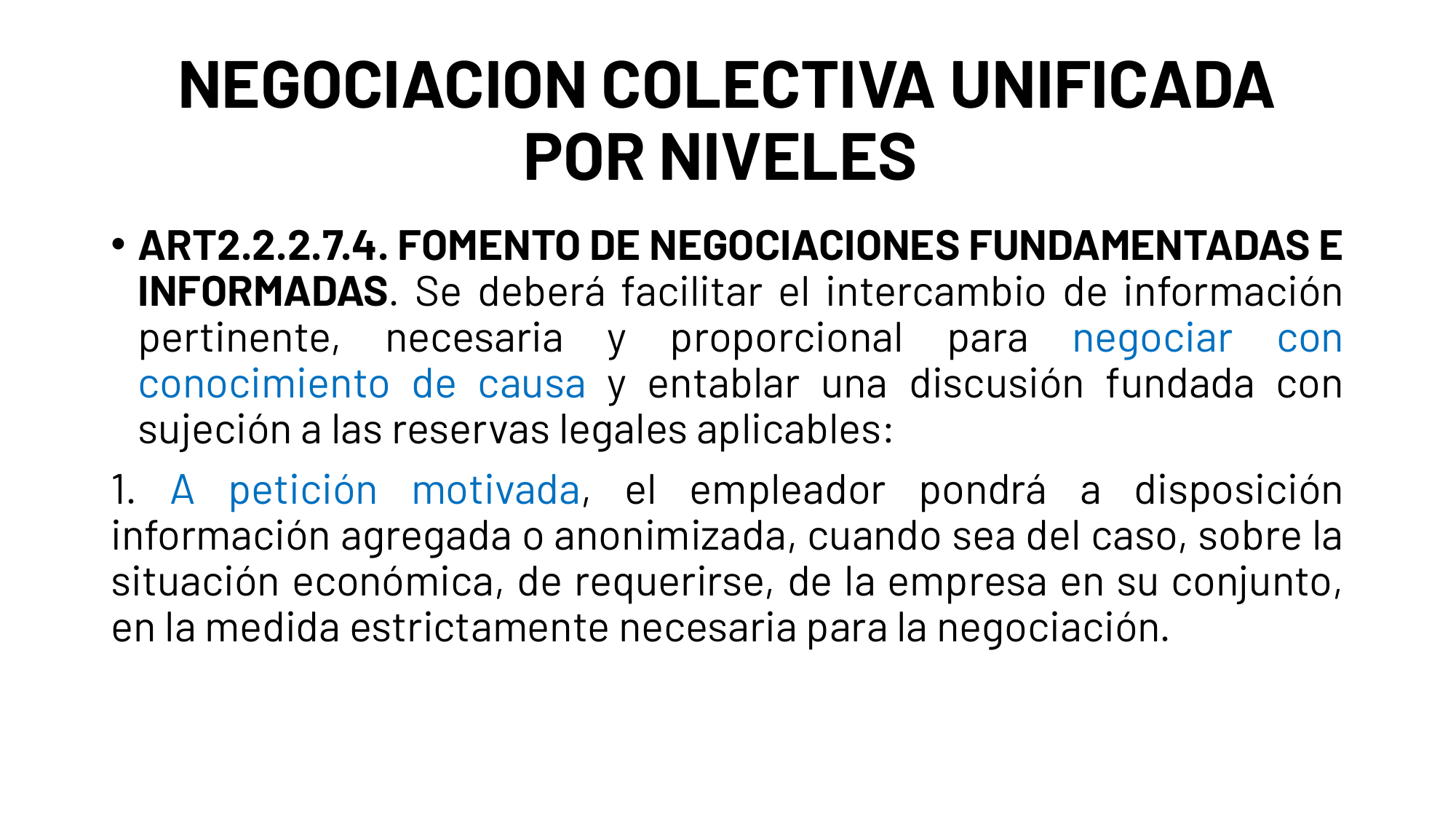

# NEGOCIACION COLECTIVA UNIFICADA POR NIVELES
ART2.2.2.7.4. FOMENTO DE NEGOCIACIONES FUNDAMENTADAS E INFORMADAS. Se deberá facilitar el intercambio de información pertinente, necesaria y proporcional para negociar con conocimiento de causa y entablar una discusión fundada con sujeción a las reservas legales aplicables:
1. A petición motivada, el empleador pondrá a disposición información agregada o anonimizada, cuando sea del caso, sobre la situación económica, de requerirse, de la empresa en su conjunto, en la medida estrictamente necesaria para la negociación.